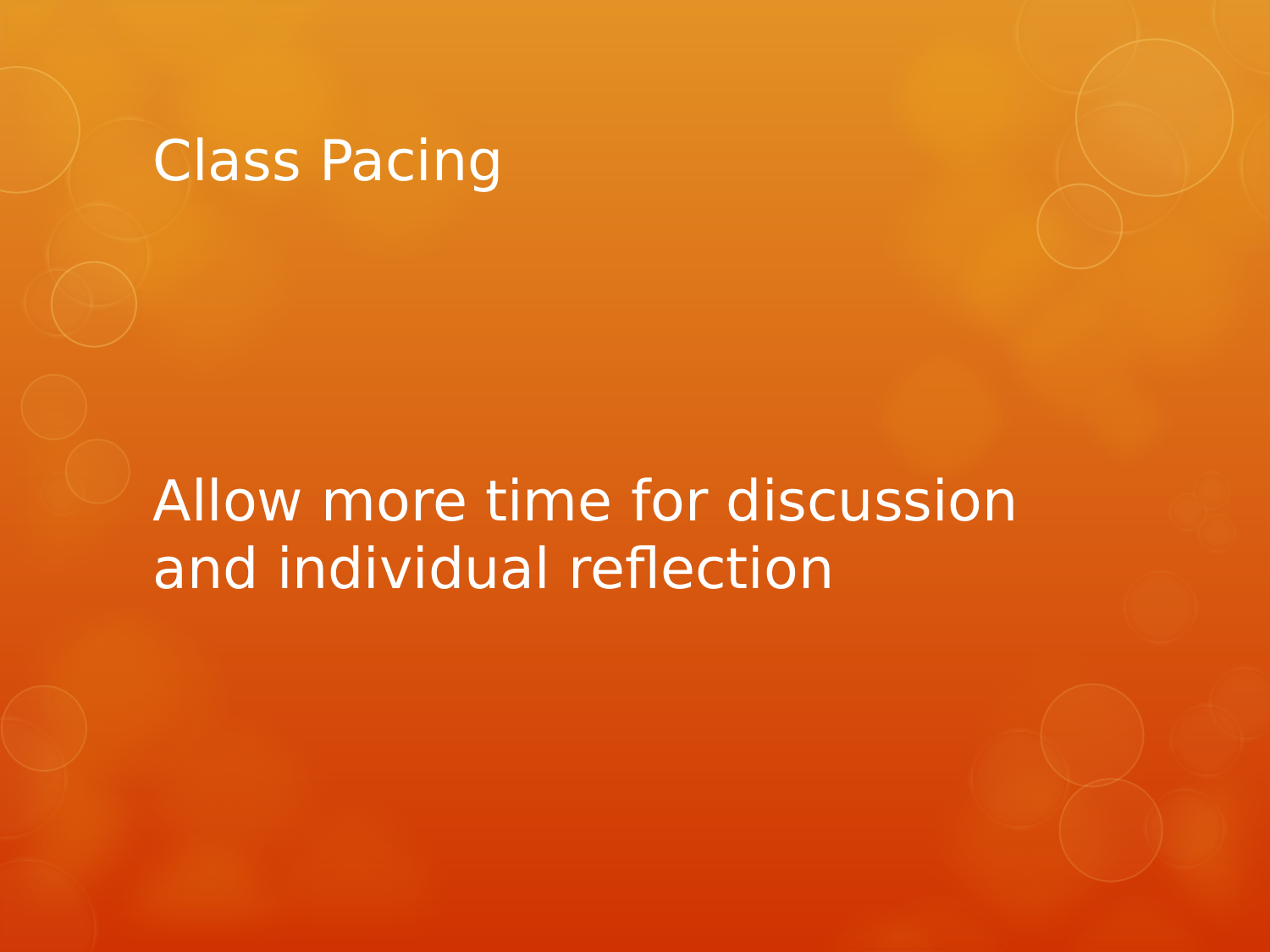

# Class Pacing
Allow more time for discussion and individual reflection